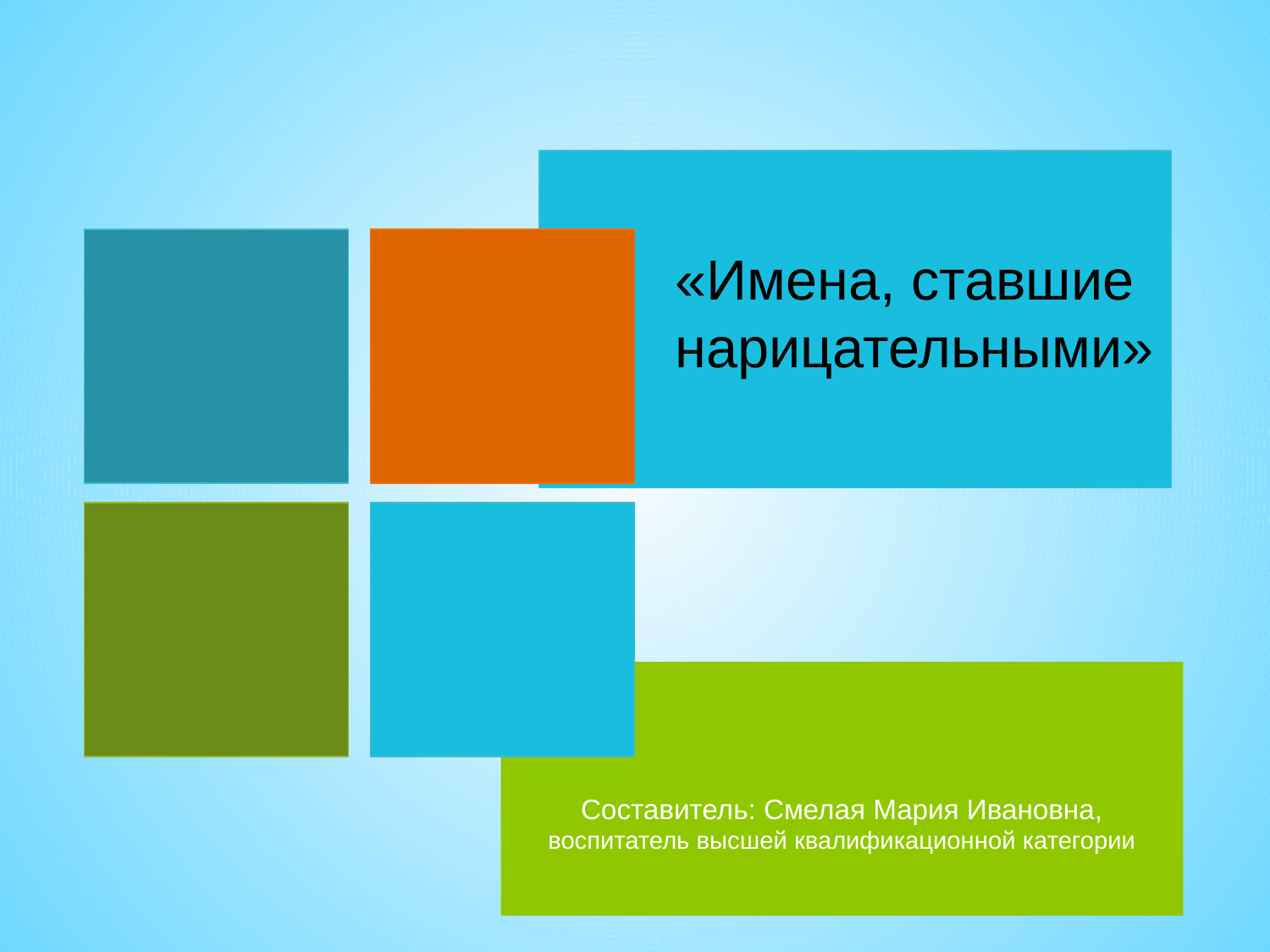

«Имена, ставшие нарицательными»

Составитель: Смелая Мария Ивановна,
воспитатель высшей квалификационной категории